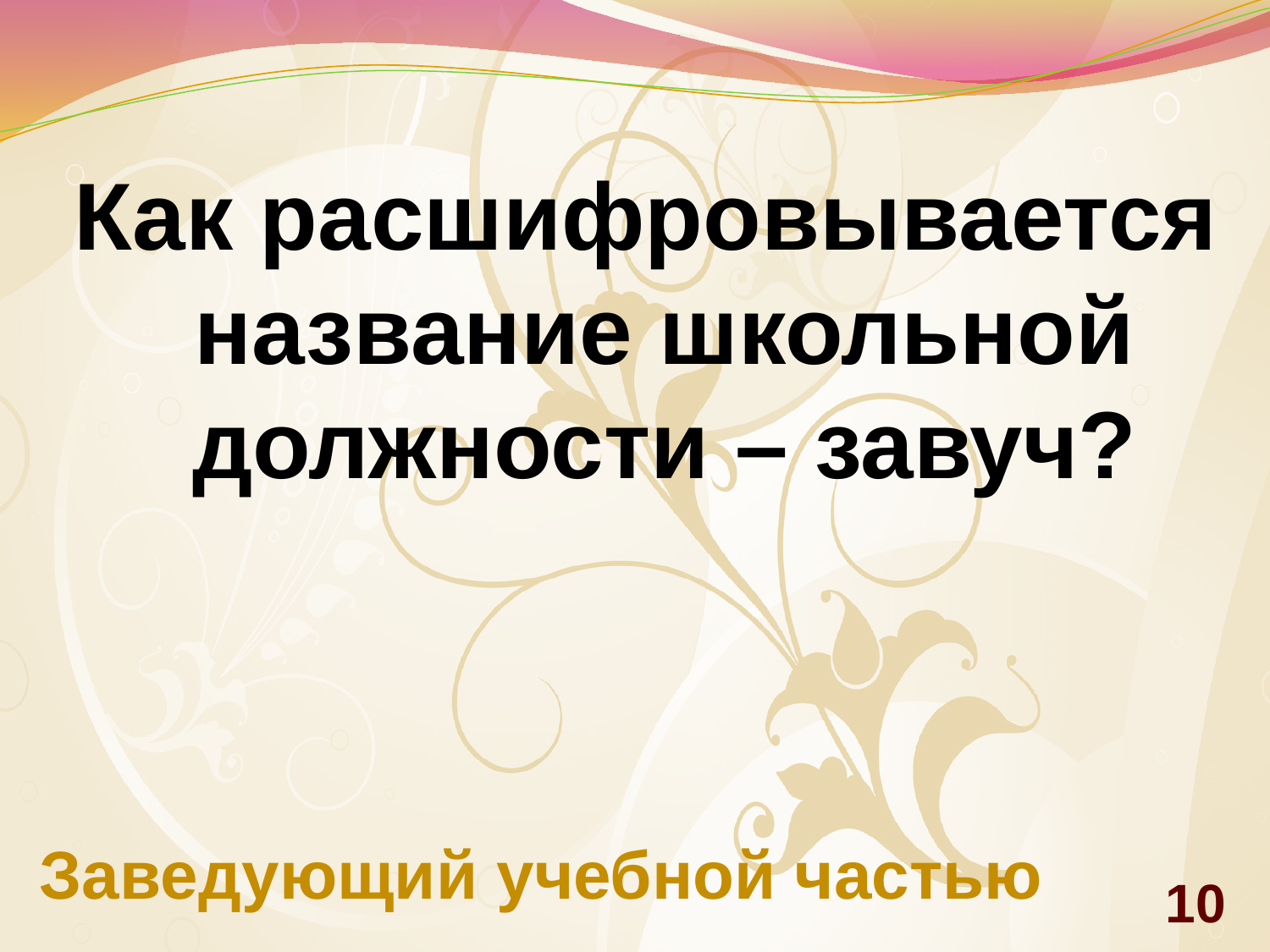

Как расшифровывается название школьной должности – завуч?
# Заведующий учебной частью
10